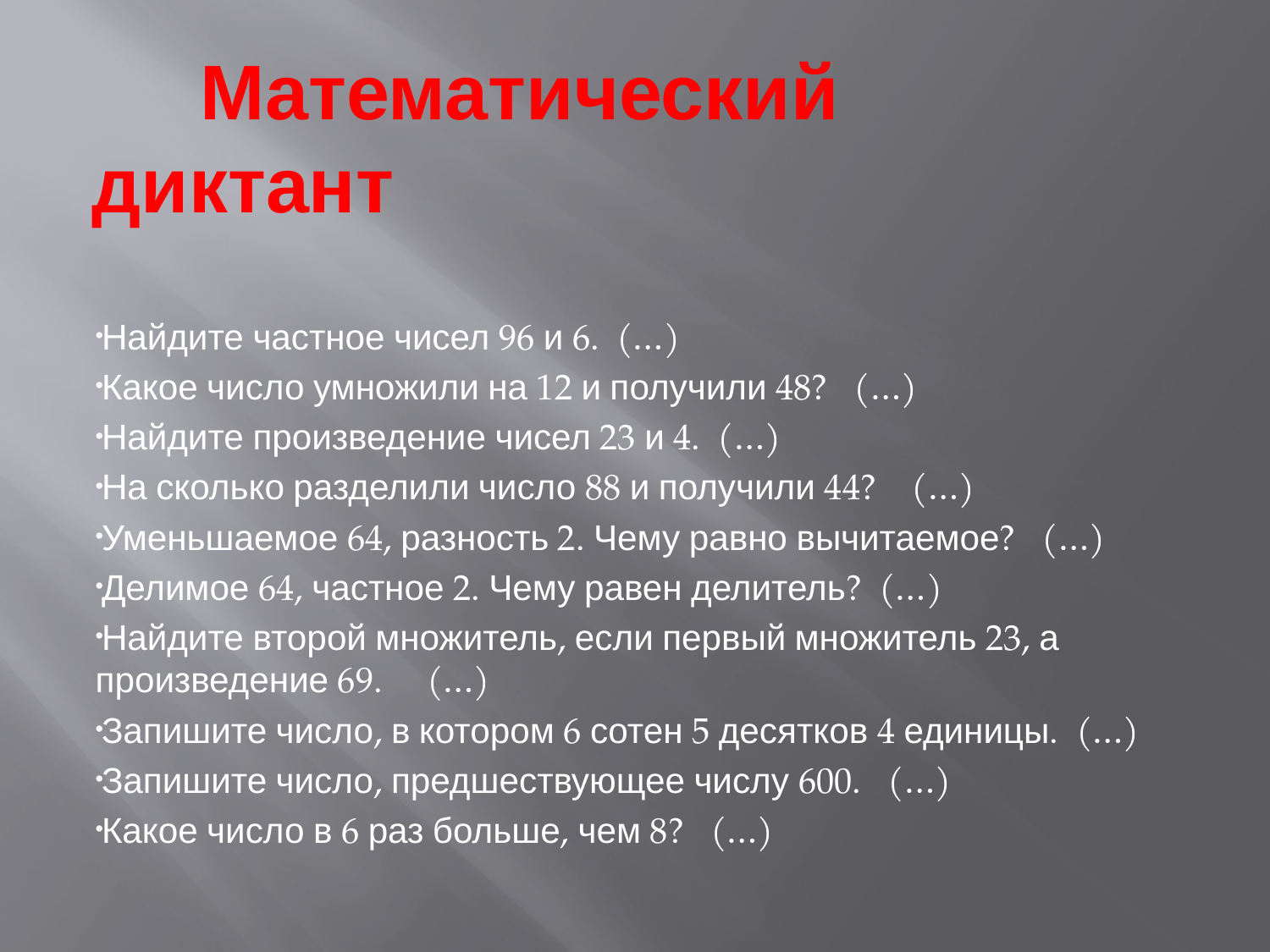

# Математический диктант

Найдите частное чисел 96 и 6.  (…)
Какое число умножили на 12 и получили 48?   (…)
Найдите произведение чисел 23 и 4.  (…)
На сколько разделили число 88 и получили 44?    (…)
Уменьшаемое 64, разность 2. Чему равно вычитаемое?   (…)
Делимое 64, частное 2. Чему равен делитель?  (…)
Найдите второй множитель, если первый множитель 23, а произведение 69.     (…)
Запишите число, в котором 6 сотен 5 десятков 4 единицы.  (…)
Запишите число, предшествующее числу 600.   (…)
Какое число в 6 раз больше, чем 8?   (…)